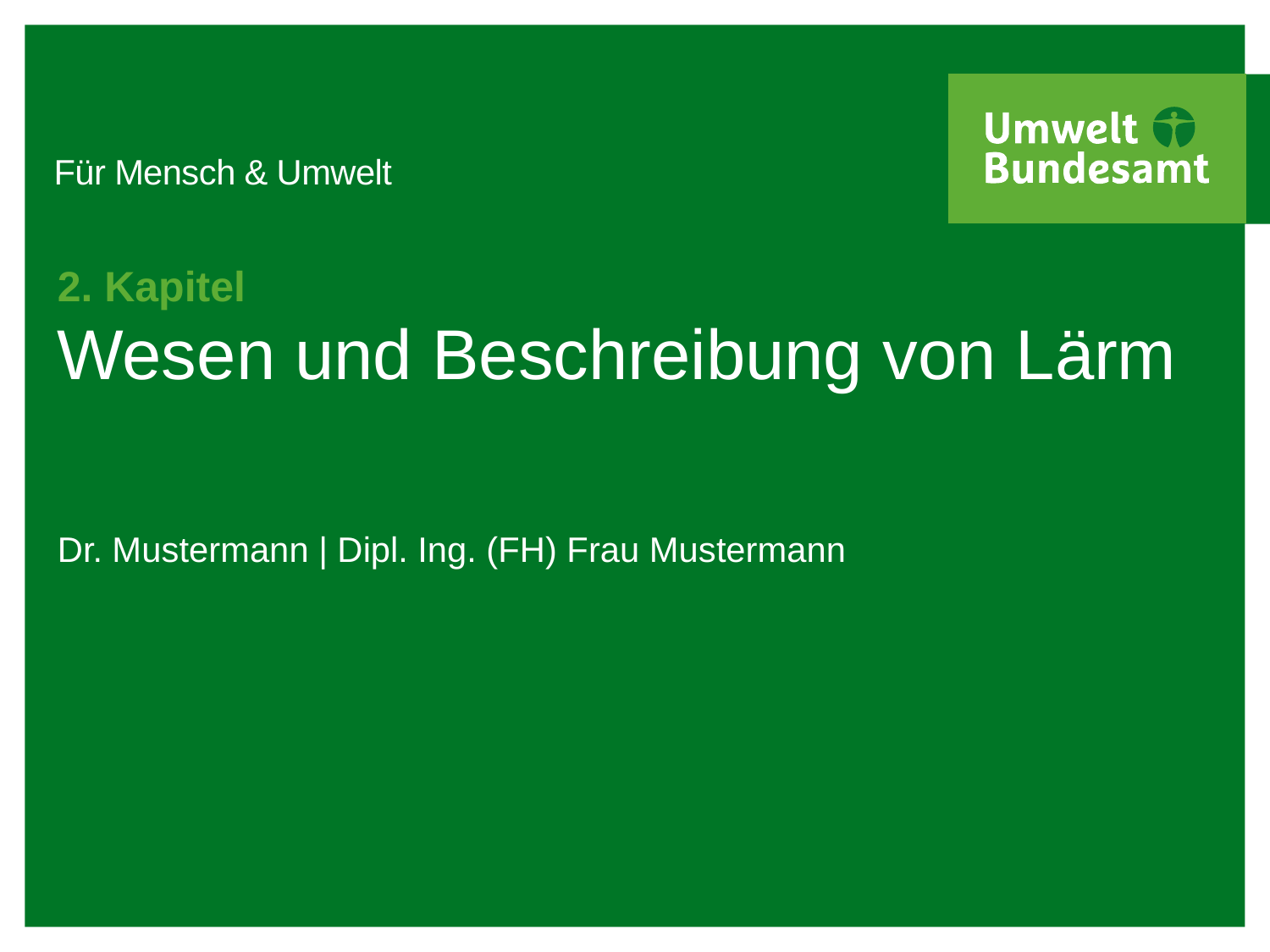

# 2. Kapitel
Wesen und Beschreibung von Lärm
Dr. Mustermann | Dipl. Ing. (FH) Frau Mustermann